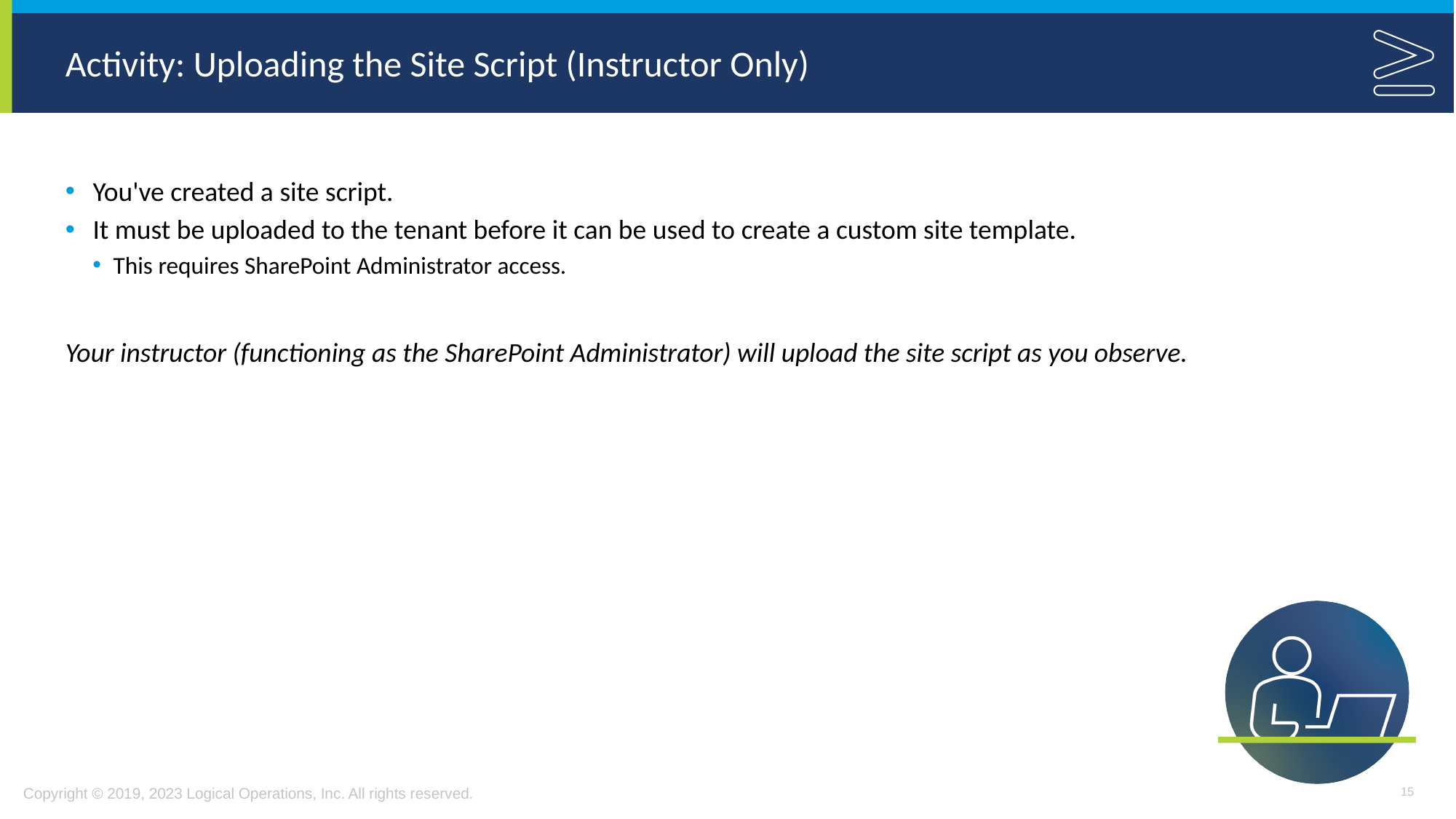

# Activity: Uploading the Site Script (Instructor Only)
You've created a site script.
It must be uploaded to the tenant before it can be used to create a custom site template.
This requires SharePoint Administrator access.

Your instructor (functioning as the SharePoint Administrator) will upload the site script as you observe.
15